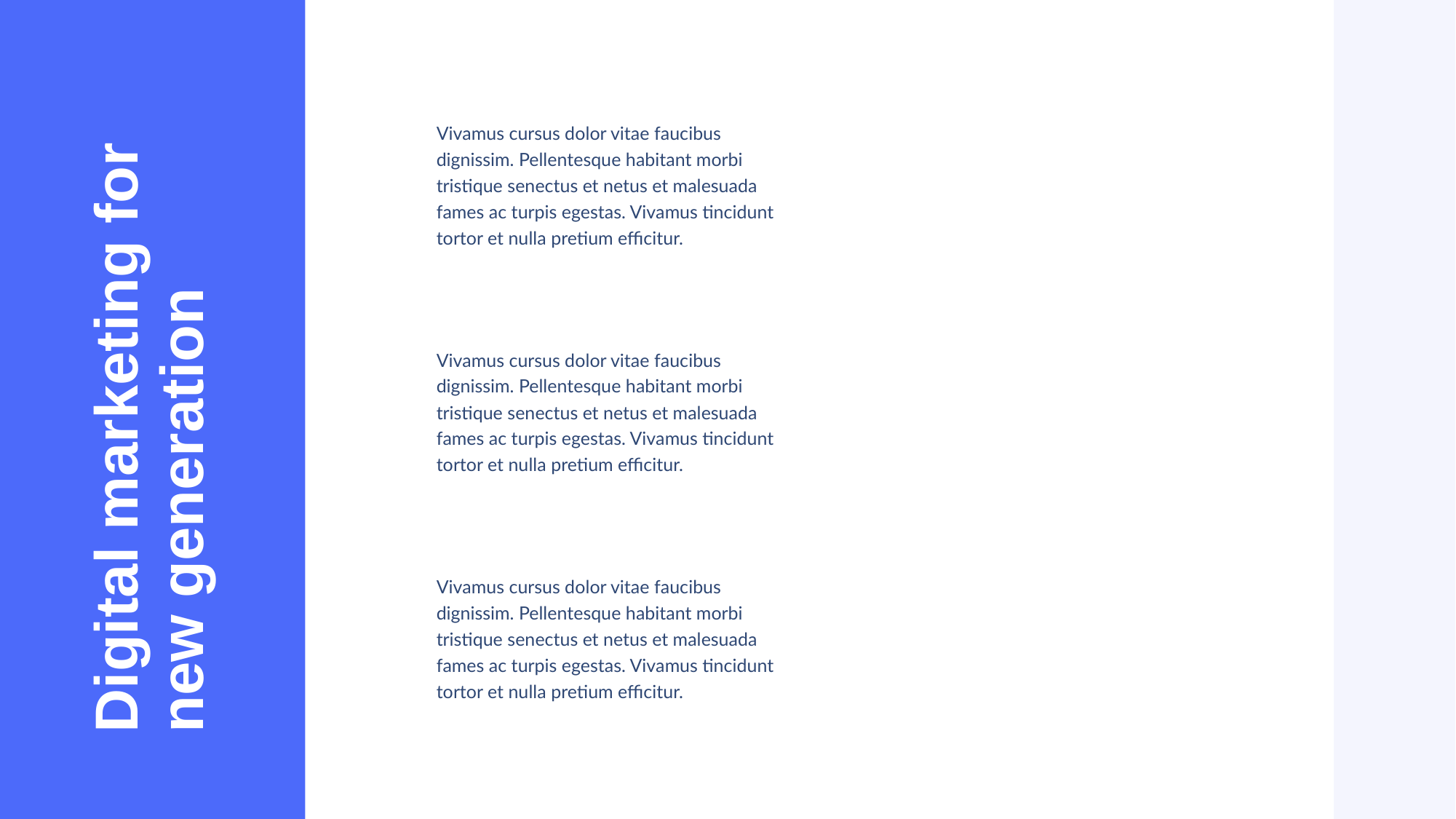

Vivamus cursus dolor vitae faucibus dignissim. Pellentesque habitant morbi tristique senectus et netus et malesuada fames ac turpis egestas. Vivamus tincidunt tortor et nulla pretium efficitur.
Digital marketing for new generation
Vivamus cursus dolor vitae faucibus dignissim. Pellentesque habitant morbi tristique senectus et netus et malesuada fames ac turpis egestas. Vivamus tincidunt tortor et nulla pretium efficitur.
Vivamus cursus dolor vitae faucibus dignissim. Pellentesque habitant morbi tristique senectus et netus et malesuada fames ac turpis egestas. Vivamus tincidunt tortor et nulla pretium efficitur.